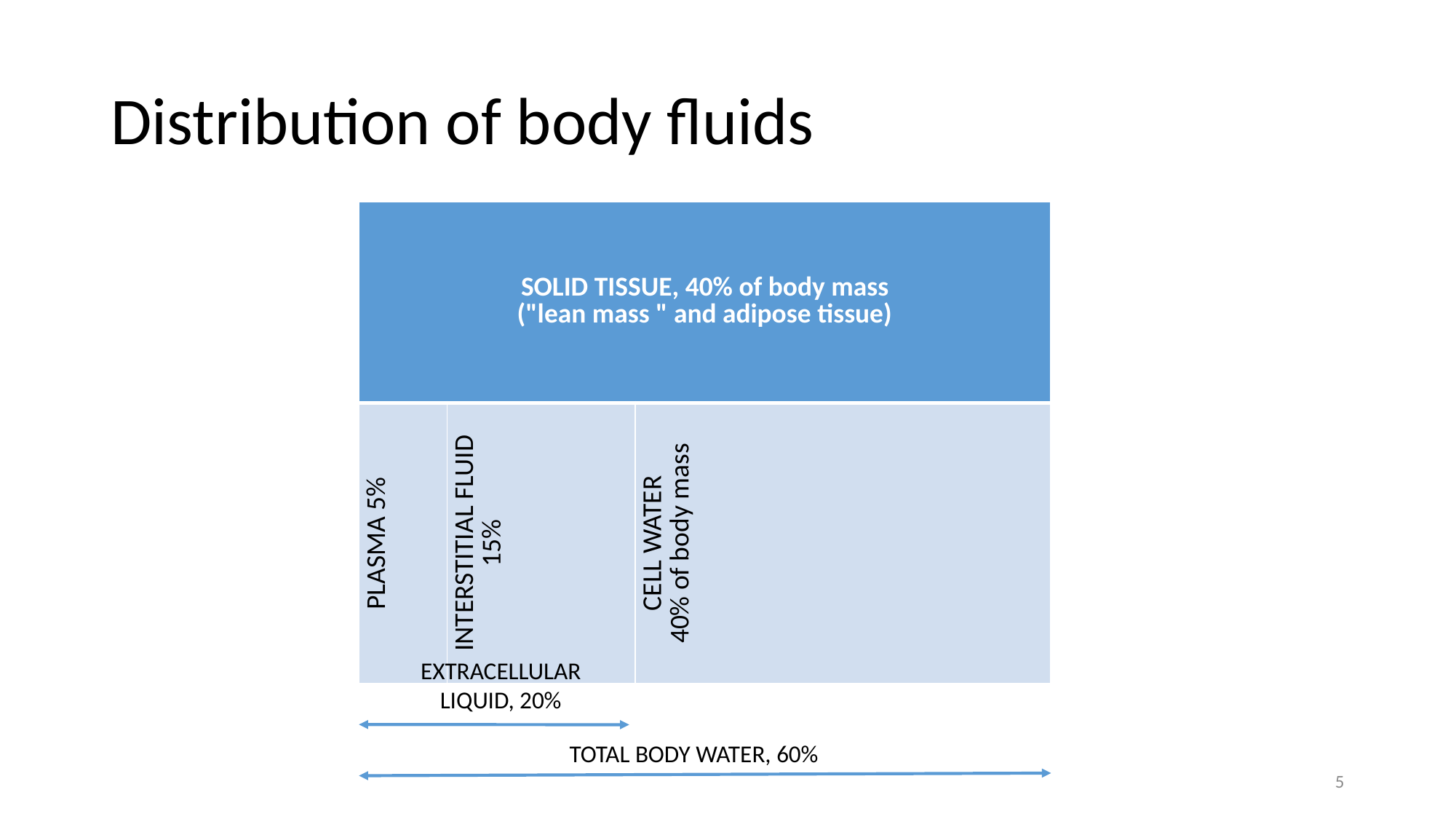

# Distribution of body fluids
| SOLID TISSUE, 40% of body mass ("lean mass " and adipose tissue) |  |  |
| --- | --- | --- |
| PLASMA 5% | INTERSTITIAL FLUID 15% | CELL WATER 40% of body mass |
EXTRACELLULAR
LIQUID, 20%
TOTAL BODY WATER, 60%
5